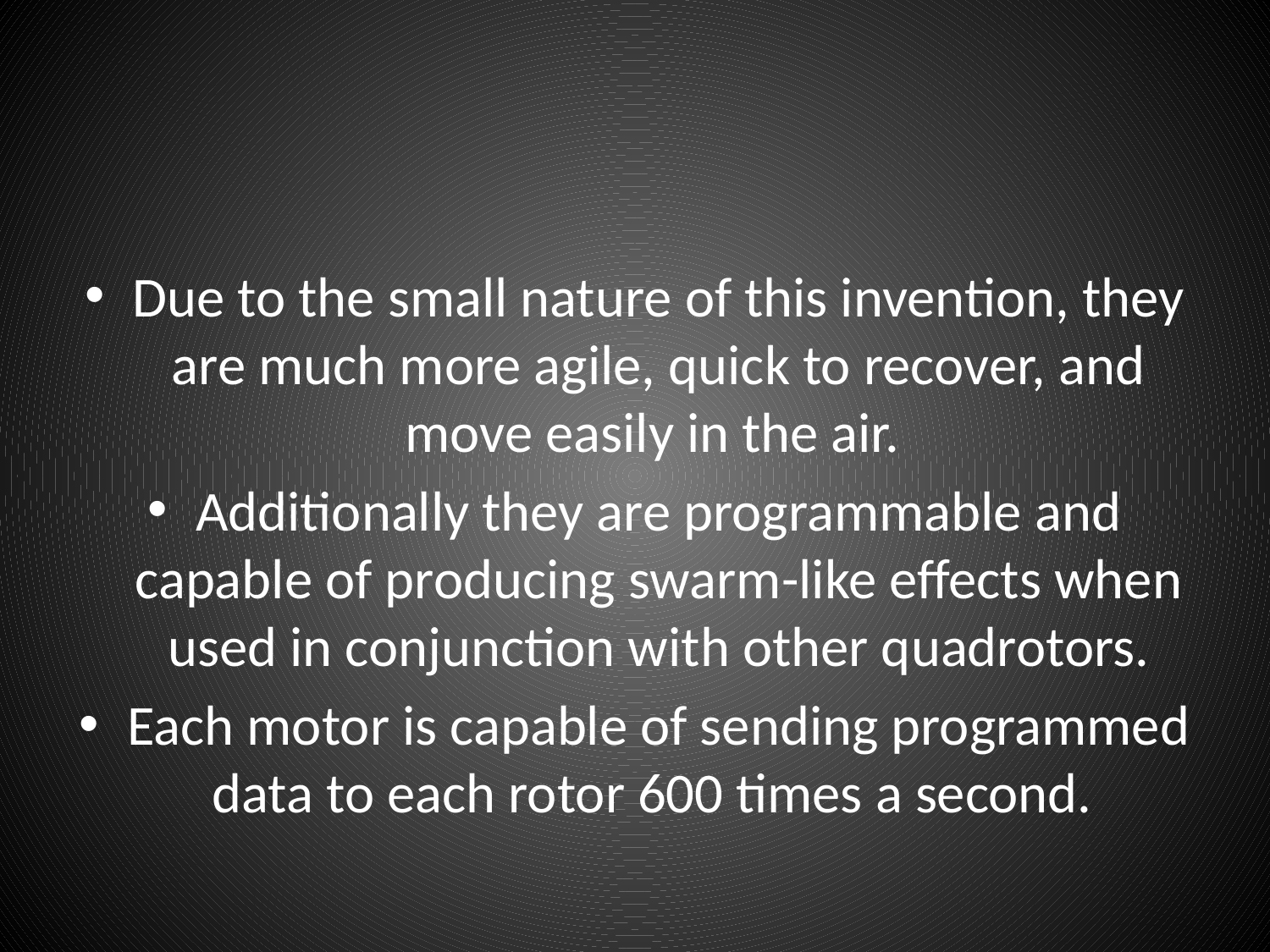

Due to the small nature of this invention, they are much more agile, quick to recover, and move easily in the air.
Additionally they are programmable and capable of producing swarm-like effects when used in conjunction with other quadrotors.
Each motor is capable of sending programmed data to each rotor 600 times a second.